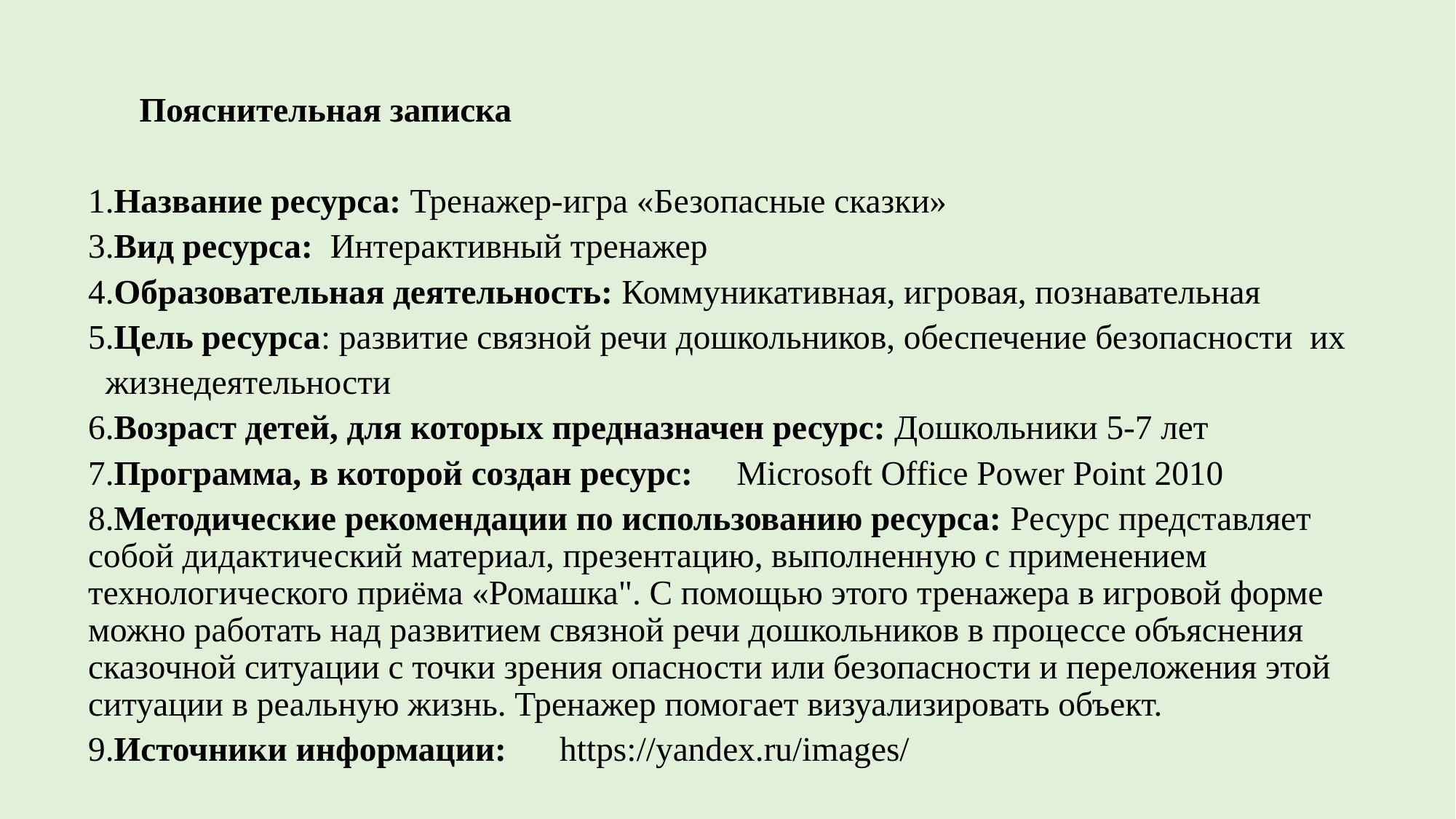

Пояснительная записка

1.Название ресурса: Тренажер-игра «Безопасные сказки»
3.Вид ресурса:  Интерактивный тренажер
4.Образовательная деятельность: Коммуникативная, игровая, познавательная
5.Цель ресурса: развитие связной речи дошкольников, обеспечение безопасности  их
  жизнедеятельности
6.Возраст детей, для которых предназначен ресурс: Дошкольники 5-7 лет
7.Программа, в которой создан ресурс:	Microsoft Office Power Point 2010
8.Методические рекомендации по использованию ресурса: Ресурс представляет собой дидактический материал, презентацию, выполненную с применением технологического приёма «Ромашка". С помощью этого тренажера в игровой форме можно работать над развитием связной речи дошкольников в процессе объяснения сказочной ситуации с точки зрения опасности или безопасности и переложения этой ситуации в реальную жизнь. Тренажер помогает визуализировать объект.
9.Источники информации:	https://yandex.ru/images/